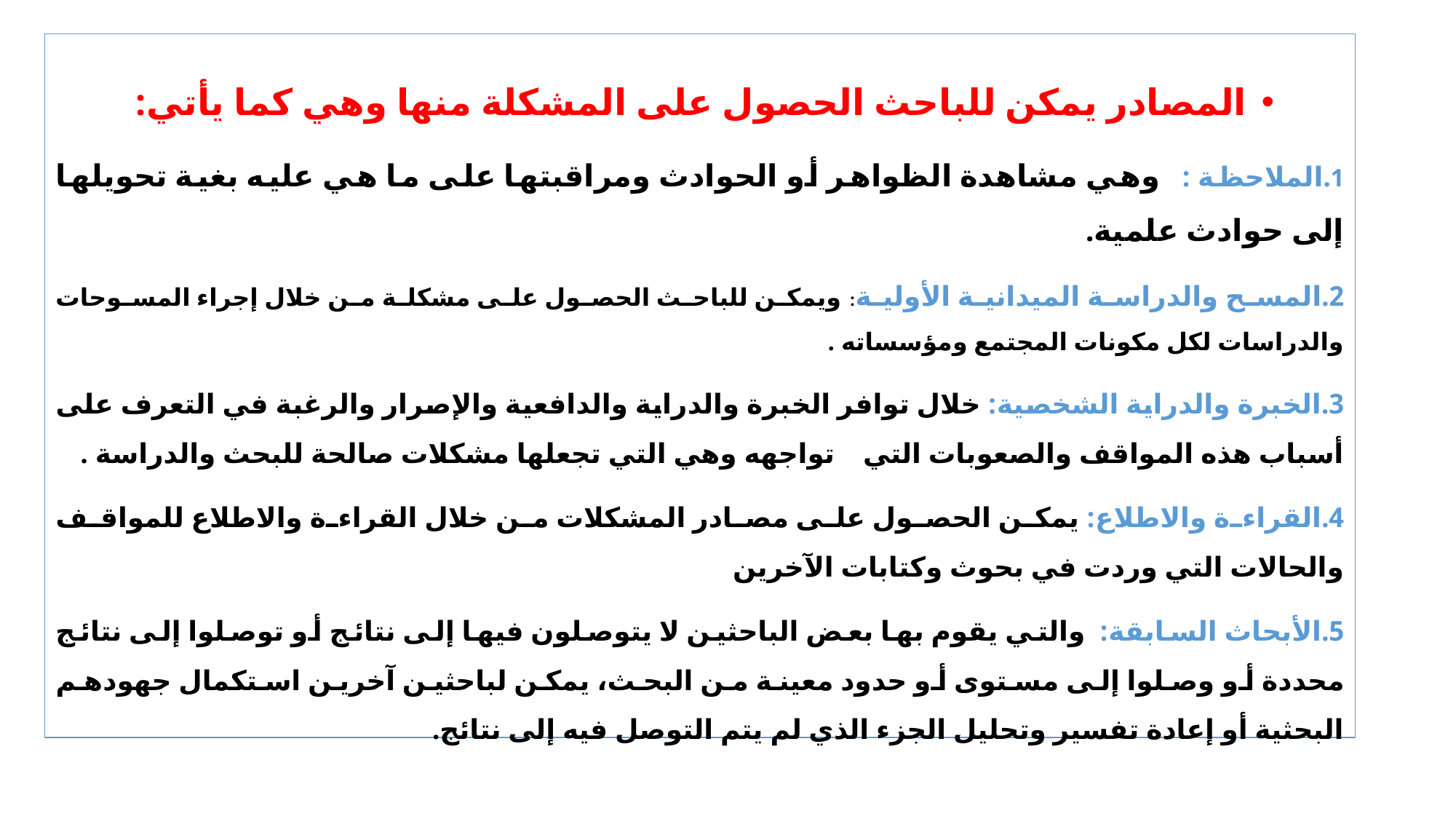

المصادر يمكن للباحث الحصول على المشكلة منها وهي كما يأتي:
1.الملاحظة :   وهي مشاهدة الظواهر أو الحوادث ومراقبتها على ما هي عليه بغية تحويلها إلى حوادث علمية.
2.المسح والدراسة الميدانية الأولية:  ويمكن للباحث الحصول على مشكلة من خلال إجراء المسوحات والدراسات لكل مكونات المجتمع ومؤسساته .
3.الخبرة والدراية الشخصية: خلال توافر الخبرة والدراية والدافعية والإصرار والرغبة في التعرف على أسباب هذه المواقف والصعوبات التي    تواجهه وهي التي تجعلها مشكلات صالحة للبحث والدراسة .
4.	القراءة والاطلاع: يمكن الحصول على مصادر المشكلات من خلال القراءة والاطلاع للمواقف والحالات التي وردت في بحوث وكتابات الآخرين
5.	الأبحاث السابقة:  والتي يقوم بها بعض الباحثين لا يتوصلون فيها إلى نتائج أو توصلوا إلى نتائج محددة أو وصلوا إلى مستوى أو حدود معينة من البحث، يمكن لباحثين آخرين استكمال جهودهم البحثية أو إعادة تفسير وتحليل الجزء الذي لم يتم التوصل فيه إلى نتائج.